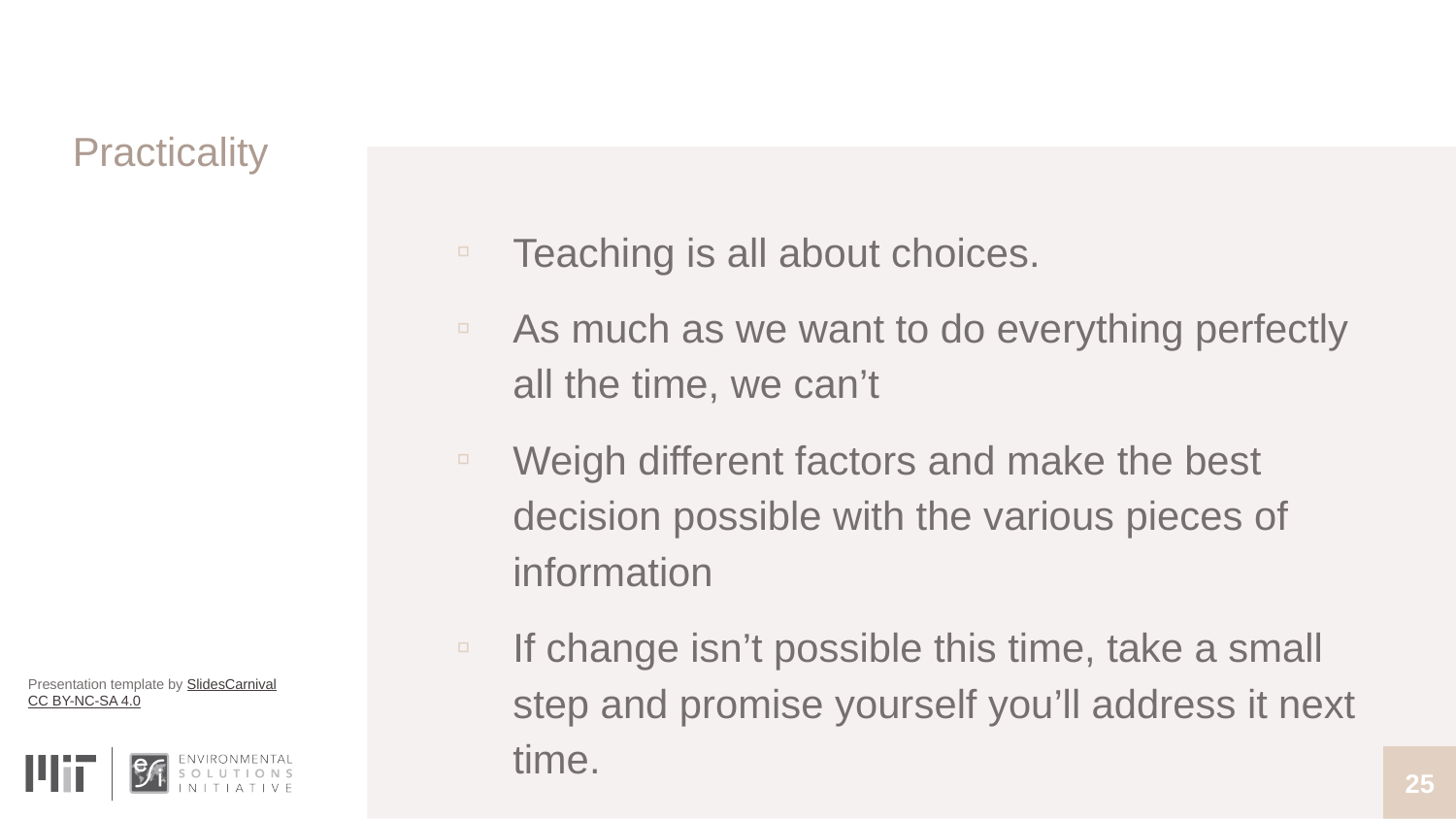

# Practicality
Teaching is all about choices.
As much as we want to do everything perfectly all the time, we can’t
Weigh different factors and make the best decision possible with the various pieces of information
If change isn’t possible this time, take a small step and promise yourself you’ll address it next time.
25